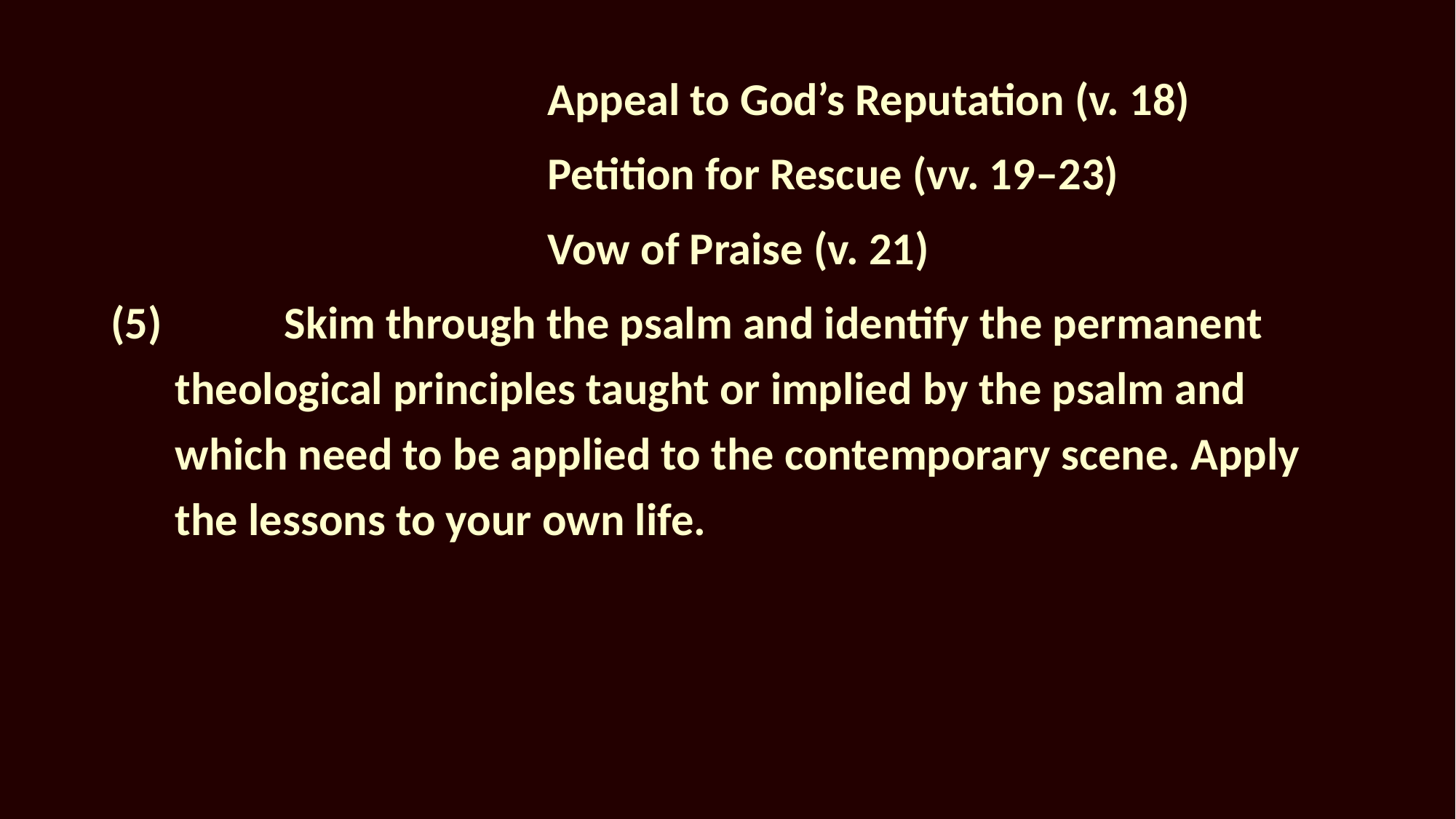

Appeal to God’s Reputation (v. 18)
				Petition for Rescue (vv. 19–23)
				Vow of Praise (v. 21)
(5)		Skim through the psalm and identify the permanent theological principles taught or implied by the psalm and which need to be applied to the contemporary scene. Apply the lessons to your own life.